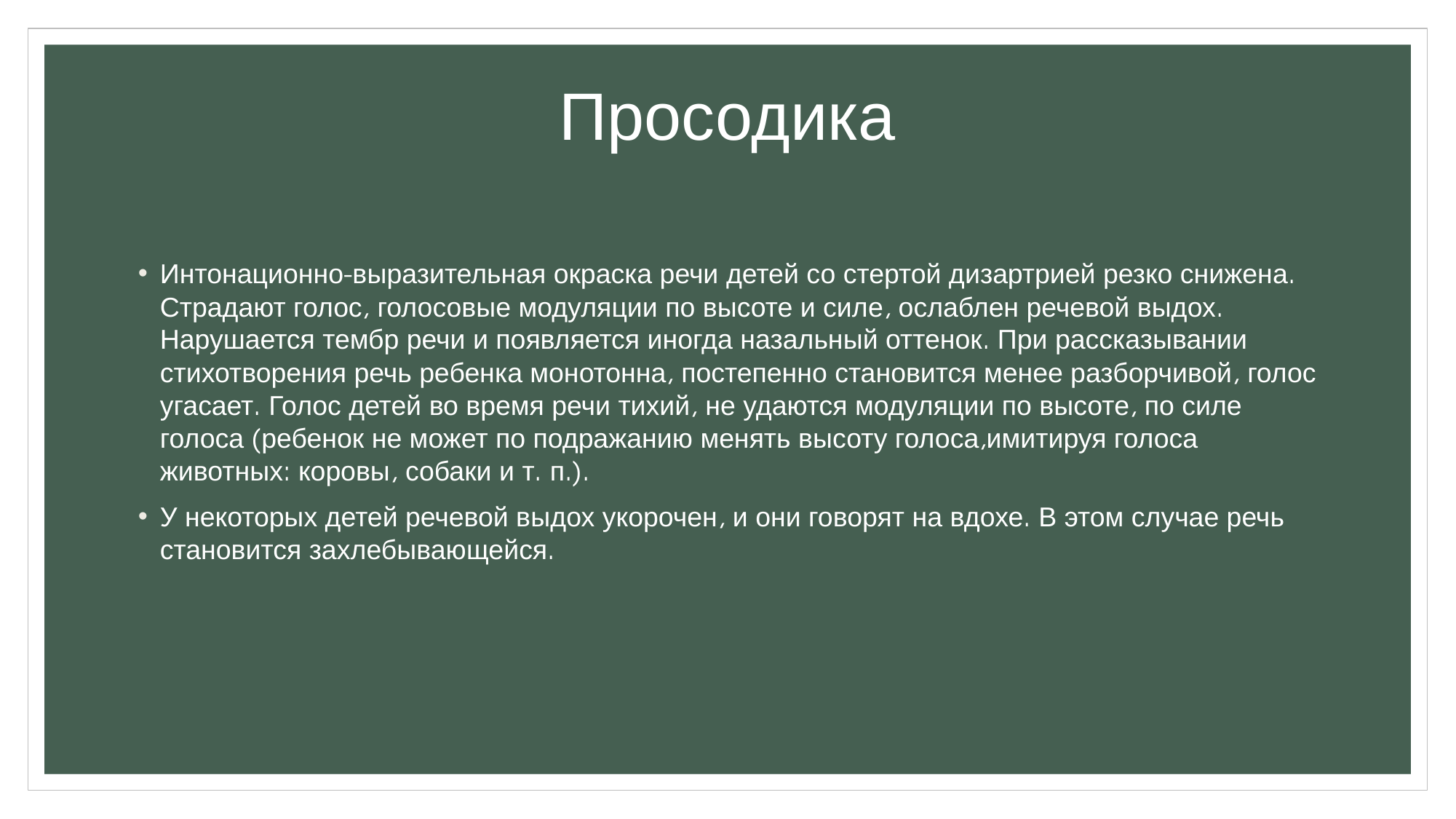

# Просодика
Интонационно-выразительная окраска речи детей со стертой дизартрией резко снижена. Страдают голос, голосовые модуляции по высоте и силе, ослаблен речевой выдох. Нарушается тембр речи и появляется иногда назальный оттенок. При рассказывании стихотворения речь ребенка монотонна, постепенно становится менее разборчивой, голос угасает. Голос детей во время речи тихий, не удаются модуляции по высоте, по силе голоса (ребенок не может по подражанию менять высоту голоса,имитируя голоса животных: коровы, собаки и т. п.).
У некоторых детей речевой выдох укорочен, и они говорят на вдохе. В этом случае речь становится захлебывающейся.